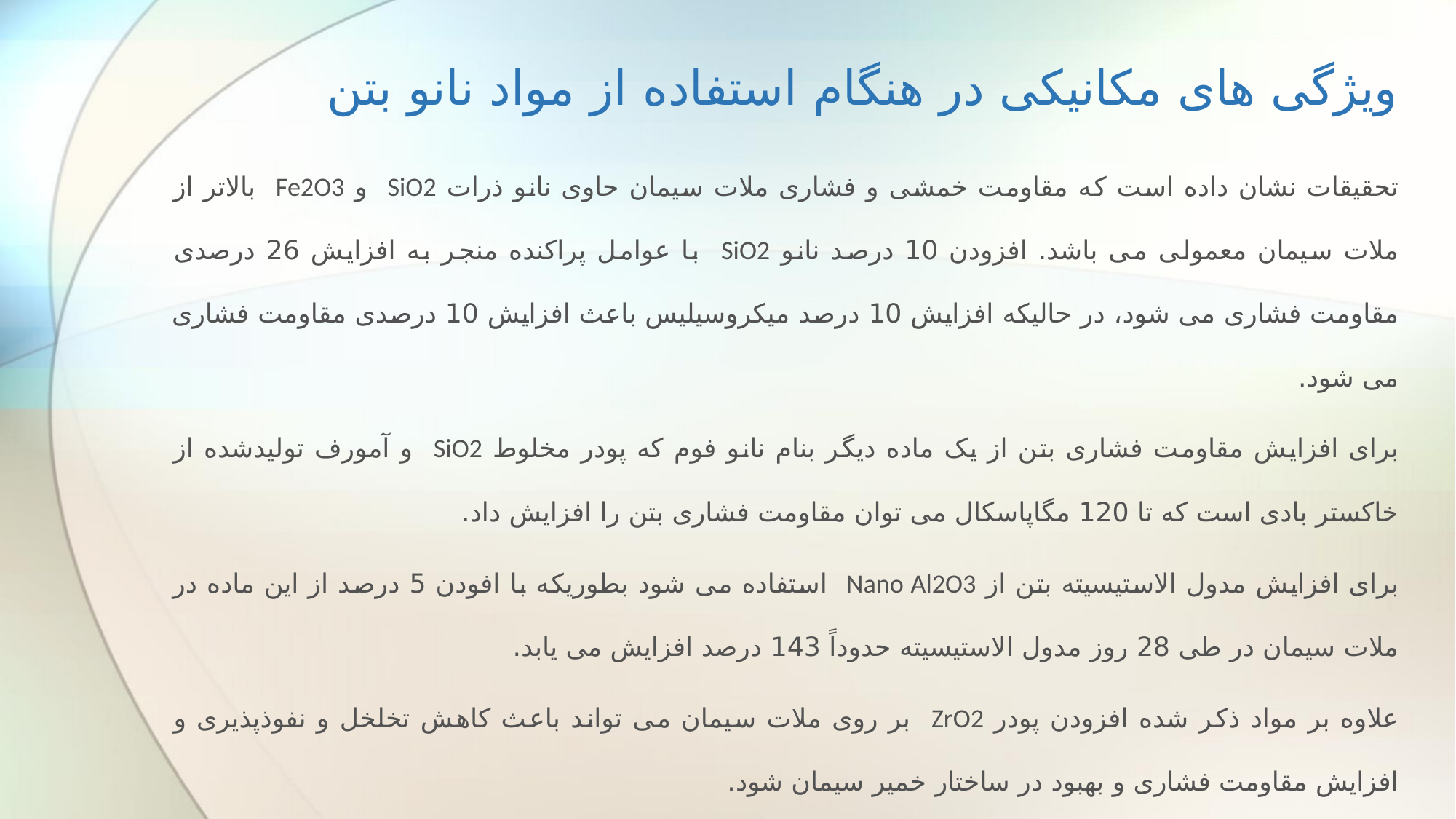

# ویژگی های مکانیکی در هنگام استفاده از مواد نانو بتن
تحقیقات نشان داده است که مقاومت خمشی و فشاری ملات سیمان حاوی نانو ذرات SiO2  و Fe2O3  بالاتر از ملات سیمان معمولی می باشد. افزودن 10 درصد نانو SiO2  با عوامل پراکنده منجر به افزایش 26 درصدی مقاومت فشاری می شود، در حالیکه افزایش 10 درصد میکروسیلیس باعث افزایش 10 درصدی مقاومت فشاری می شود.
برای افزایش مقاومت فشاری بتن از یک ماده دیگر بنام نانو فوم که پودر مخلوط SiO2  و آمورف تولیدشده از خاکستر بادی است که تا 120 مگاپاسکال می توان مقاومت فشاری بتن را افزایش داد.
برای افزایش مدول الاستیسیته بتن از Nano Al2O3  استفاده می شود بطوریکه با افودن 5 درصد از این ماده در ملات سیمان در طی 28 روز مدول الاستیسیته حدوداً 143 درصد افزایش می یابد.
علاوه بر مواد ذکر شده افزودن پودر ZrO2  بر روی ملات سیمان می تواند باعث کاهش تخلخل و نفوذپذیری و افزایش مقاومت فشاری و بهبود در ساختار خمیر سیمان شود.